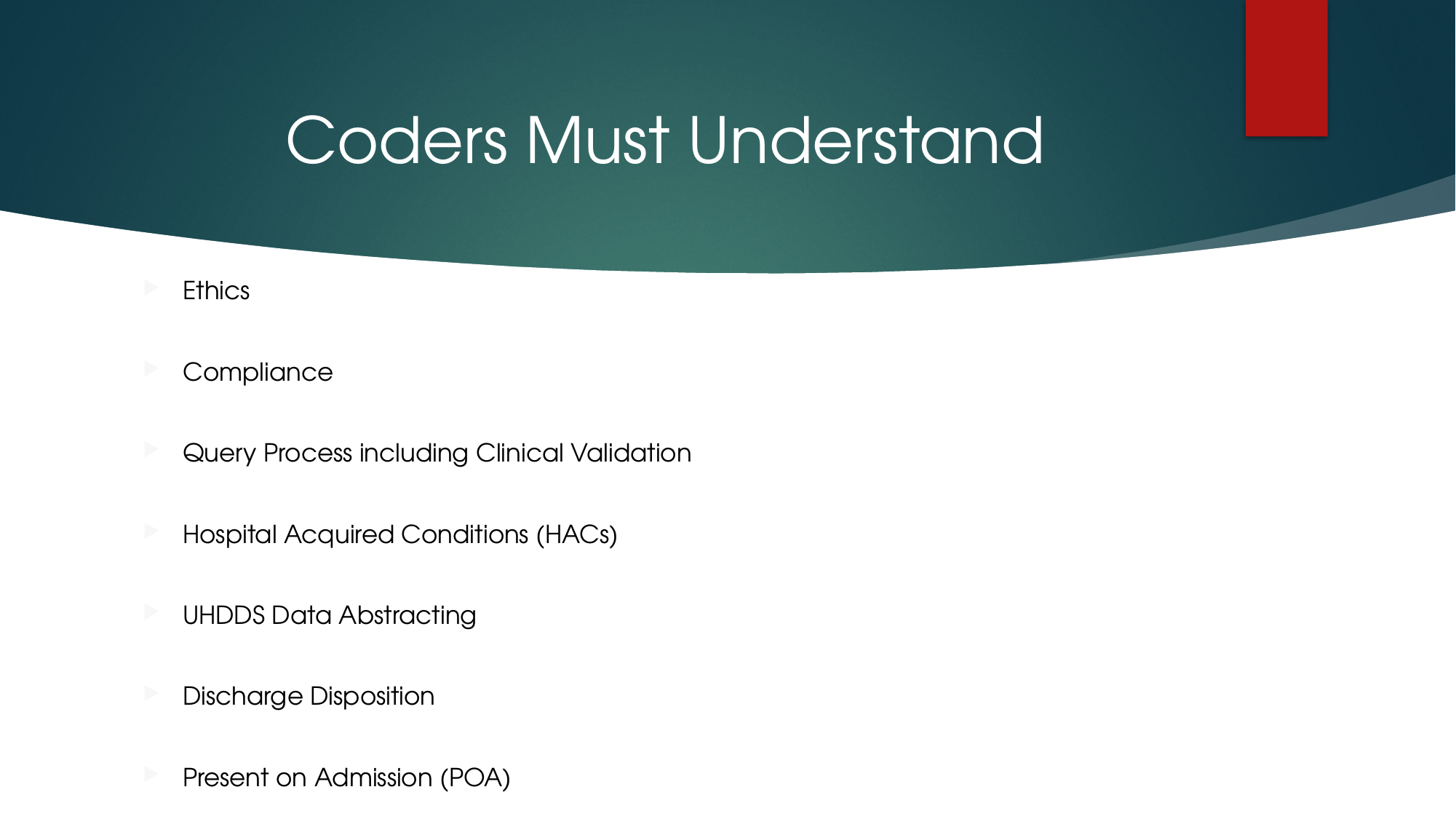

# Coders Must Understand

Ethics

Compliance

Query Process including Clinical Validation

Hospital Acquired Conditions (HACs)

UHDDS Data Abstracting

Discharge Disposition

Present on Admission (POA)